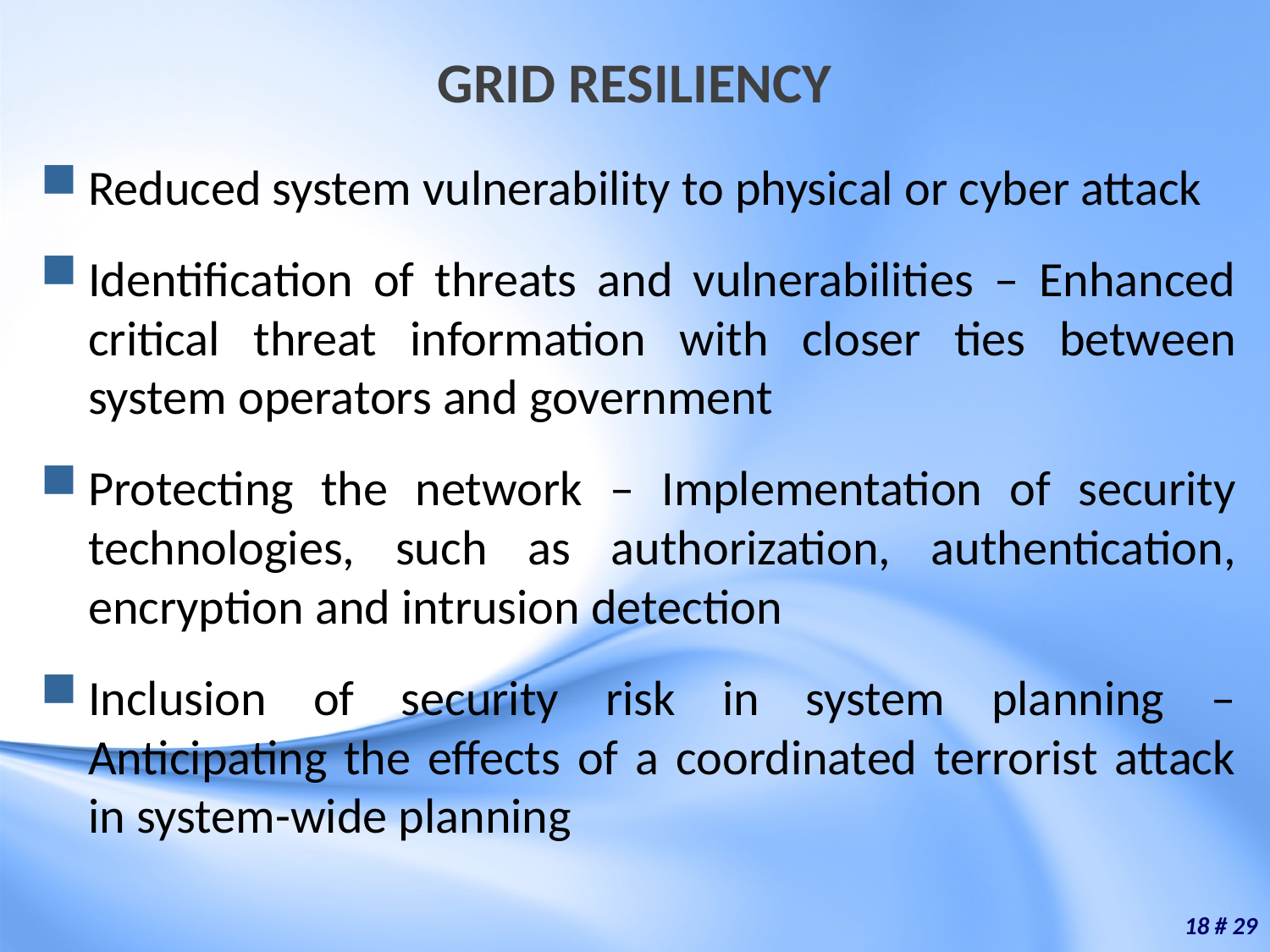

# GRID RESILIENCY
Reduced system vulnerability to physical or cyber attack
Identification of threats and vulnerabilities – Enhanced critical threat information with closer ties between system operators and government
Protecting the network – Implementation of security technologies, such as authorization, authentication, encryption and intrusion detection
Inclusion of security risk in system planning – Anticipating the effects of a coordinated terrorist attack in system-wide planning

18 # 29